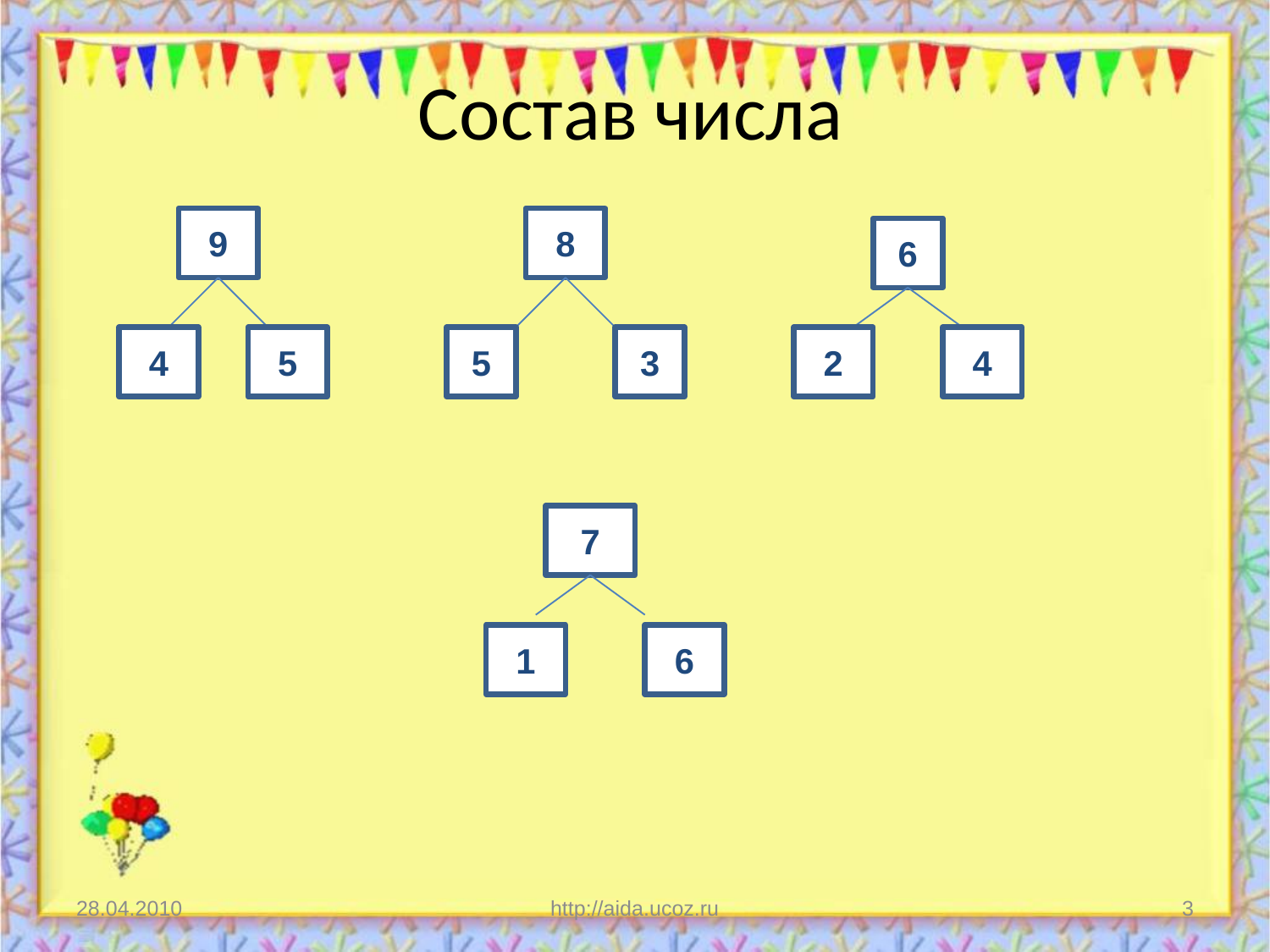

# Состав числа
9
8
6
4
5
5
3
2
4
7
1
6
28.04.2010
http://aida.ucoz.ru
3